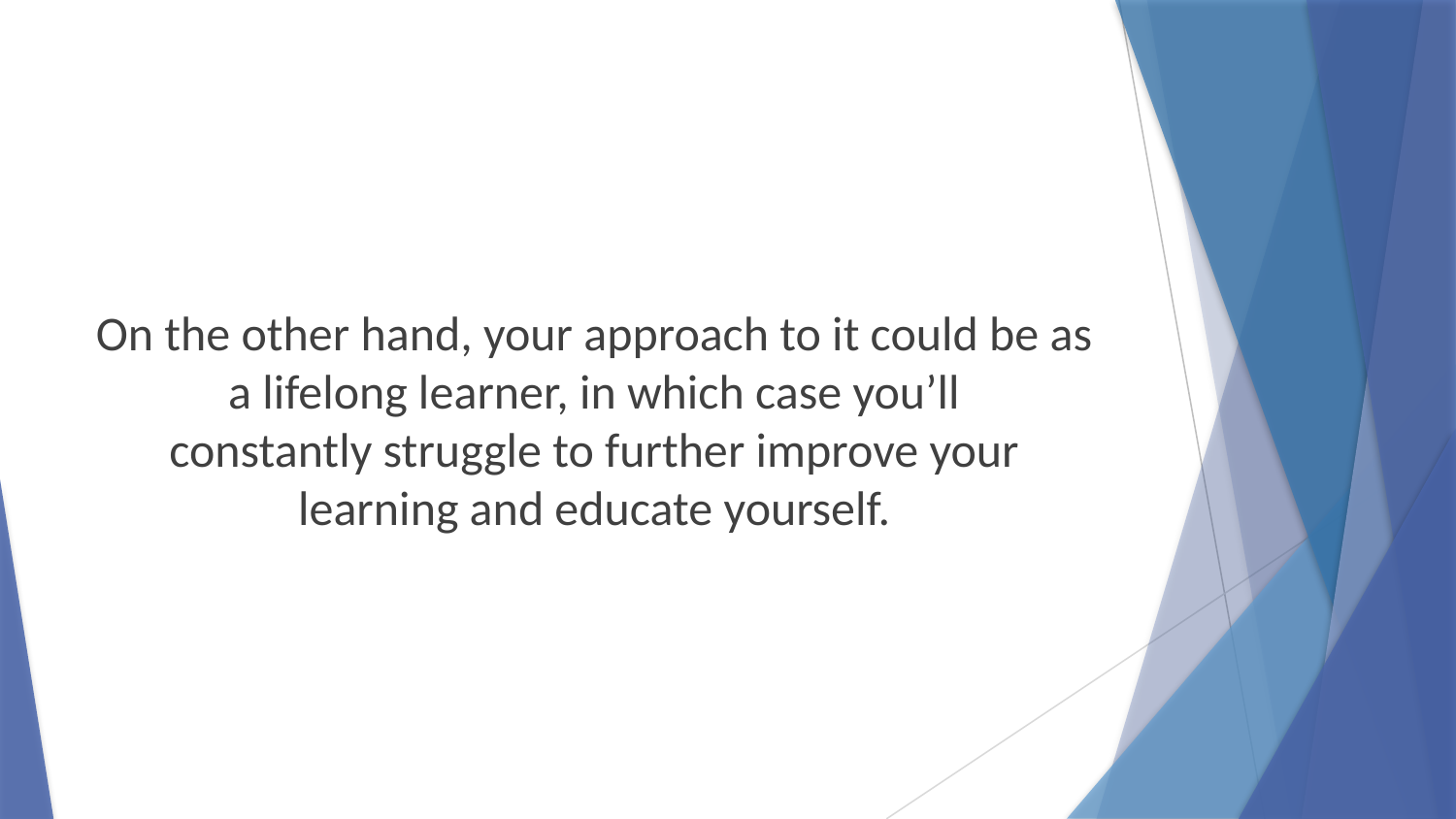

On the other hand, your approach to it could be as a lifelong learner, in which case you’ll
constantly struggle to further improve your
learning and educate yourself.